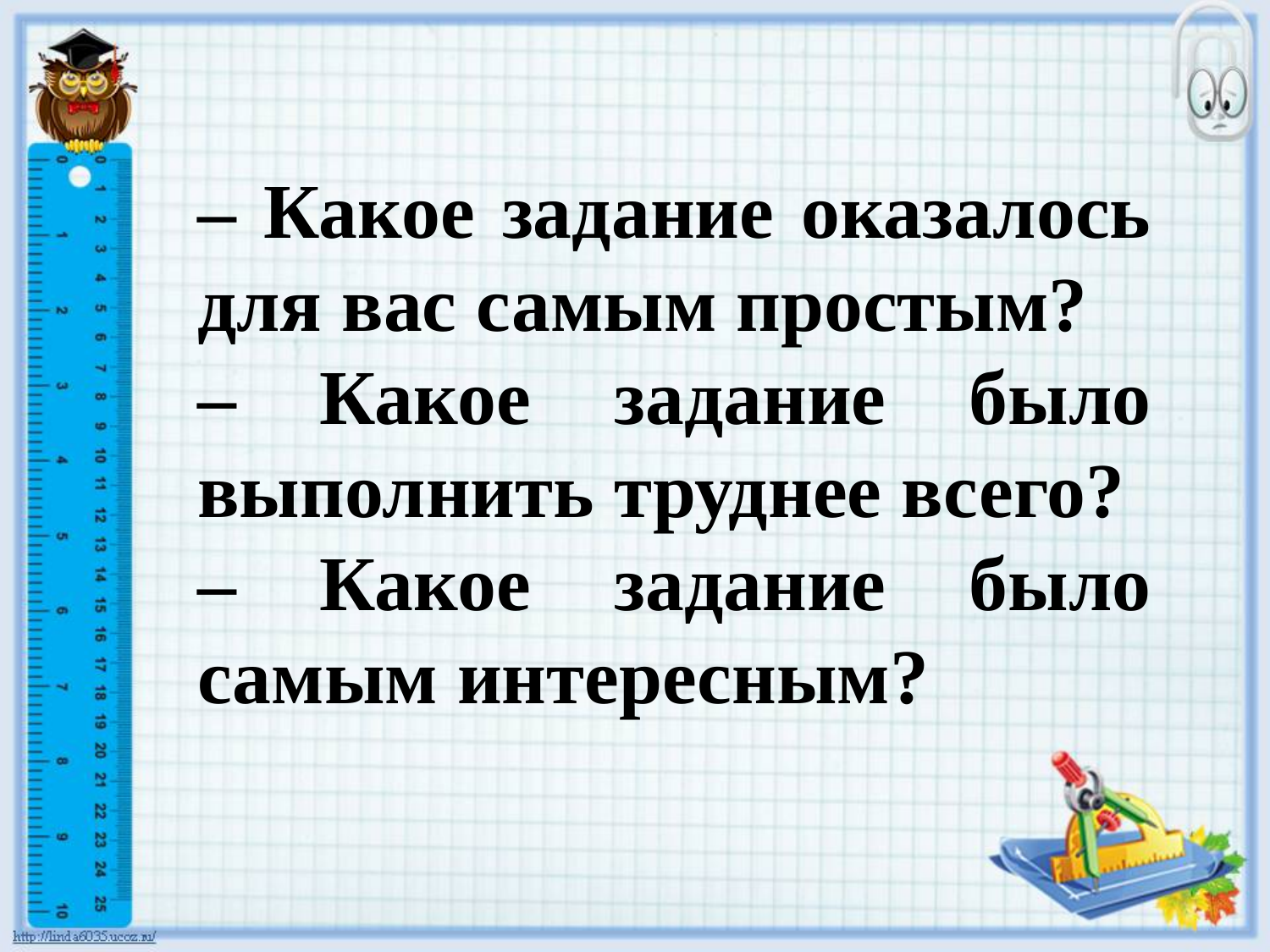

– Какое задание оказалось для вас самым простым?
– Какое задание было выполнить труднее всего?
– Какое задание было самым интересным?